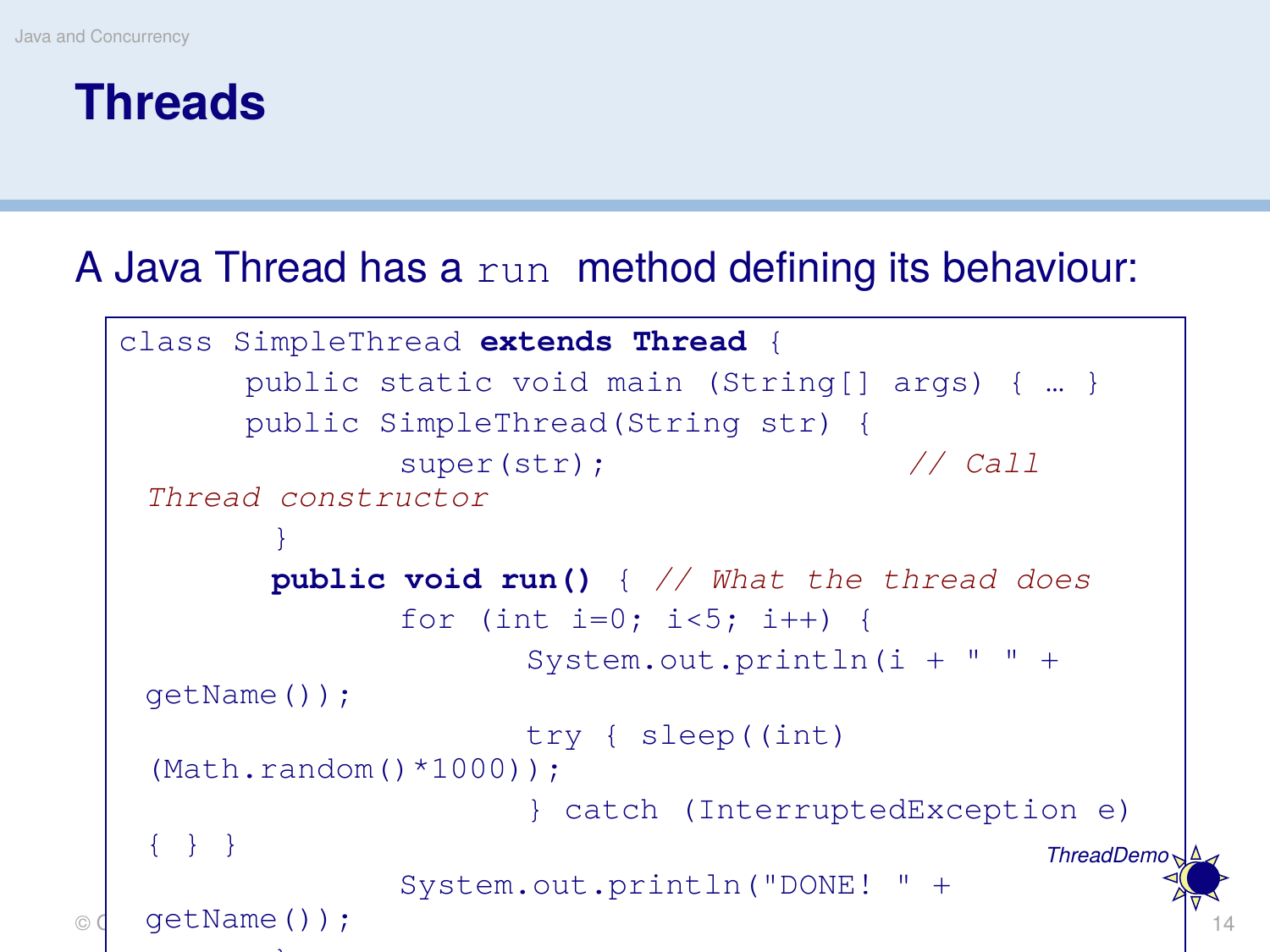

Java and Concurrency
# Threads
A Java Thread has a run method defining its behaviour:
class SimpleThread extends Thread {
	public static void main (String[] args) { … }
	public SimpleThread(String str) {
		super(str); 			// Call Thread constructor
	}
	public void run() {	// What the thread does
		for (int i=0; i<5; i++) {
			System.out.println(i + " " + getName());
			try { sleep((int)(Math.random()*1000));
			} catch (InterruptedException e) { } }
		System.out.println("DONE! " + getName());
	}
}
ThreadDemo

© Oscar Nierstrasz
14